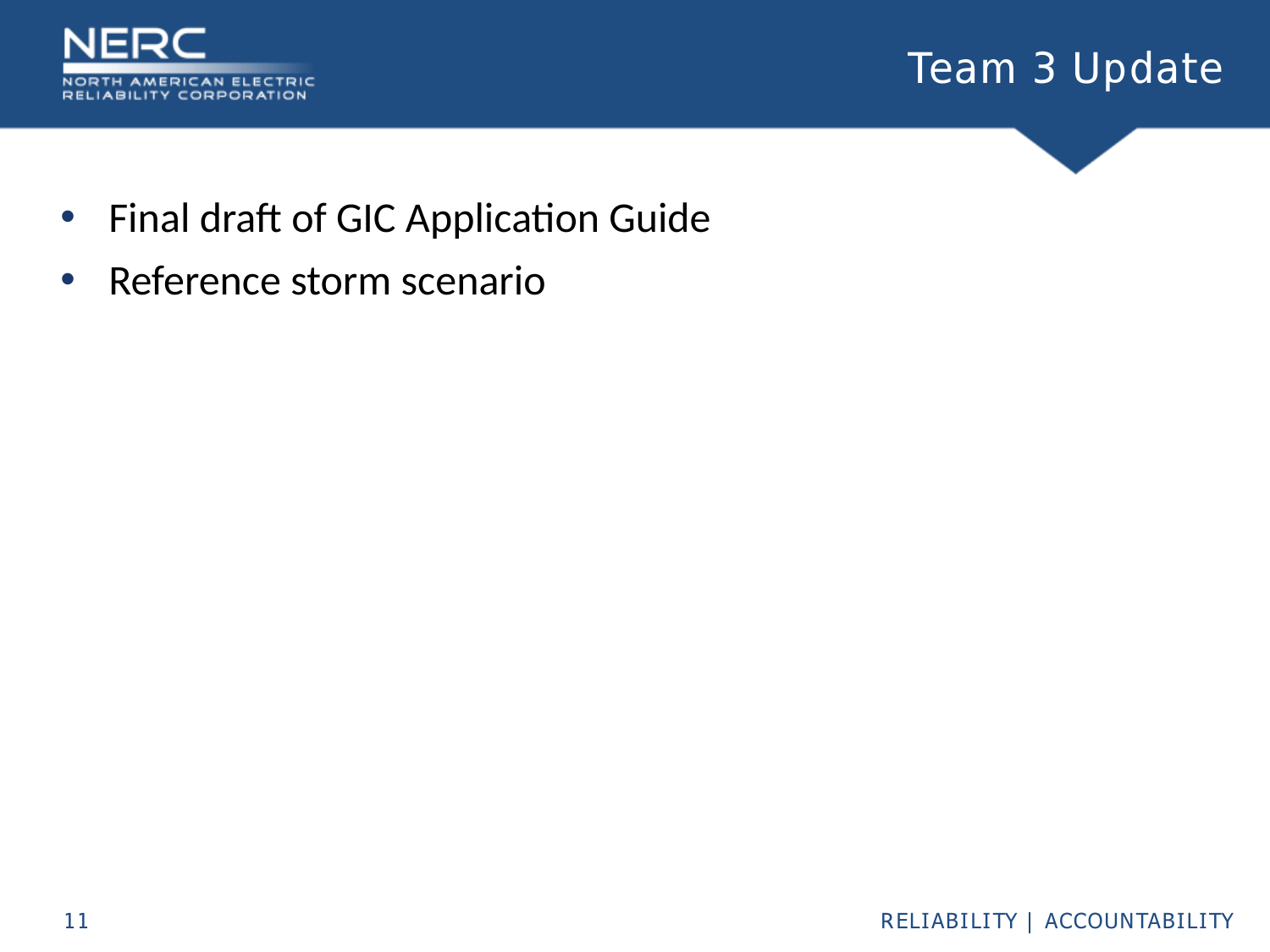

# Team 3 Update
Final draft of GIC Application Guide
Reference storm scenario